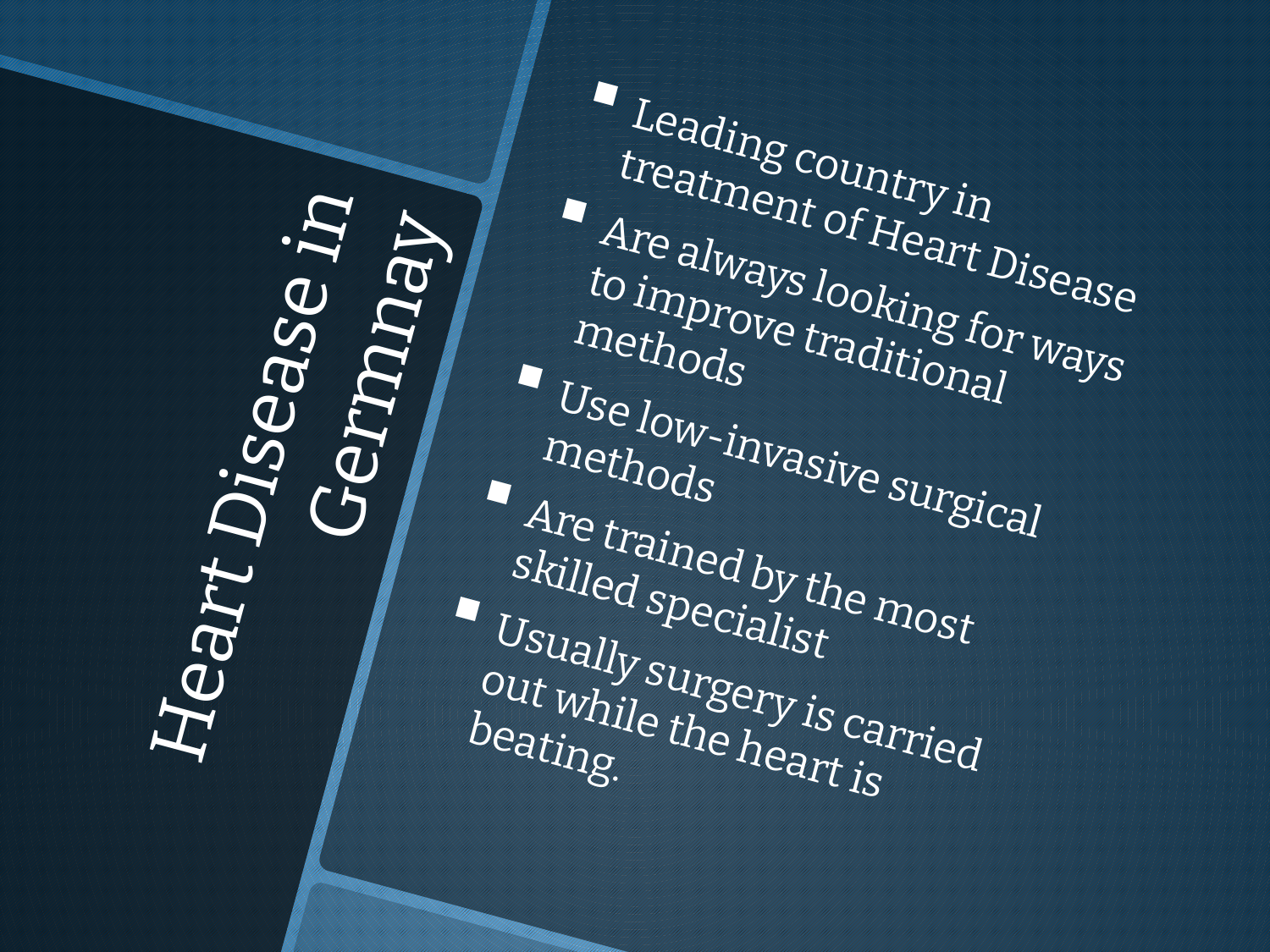

Leading country in treatment of Heart Disease
Are always looking for ways to improve traditional methods
Use low-invasive surgical methods
Are trained by the most skilled specialist
Usually surgery is carried out while the heart is beating.
# Heart Disease in Germnay